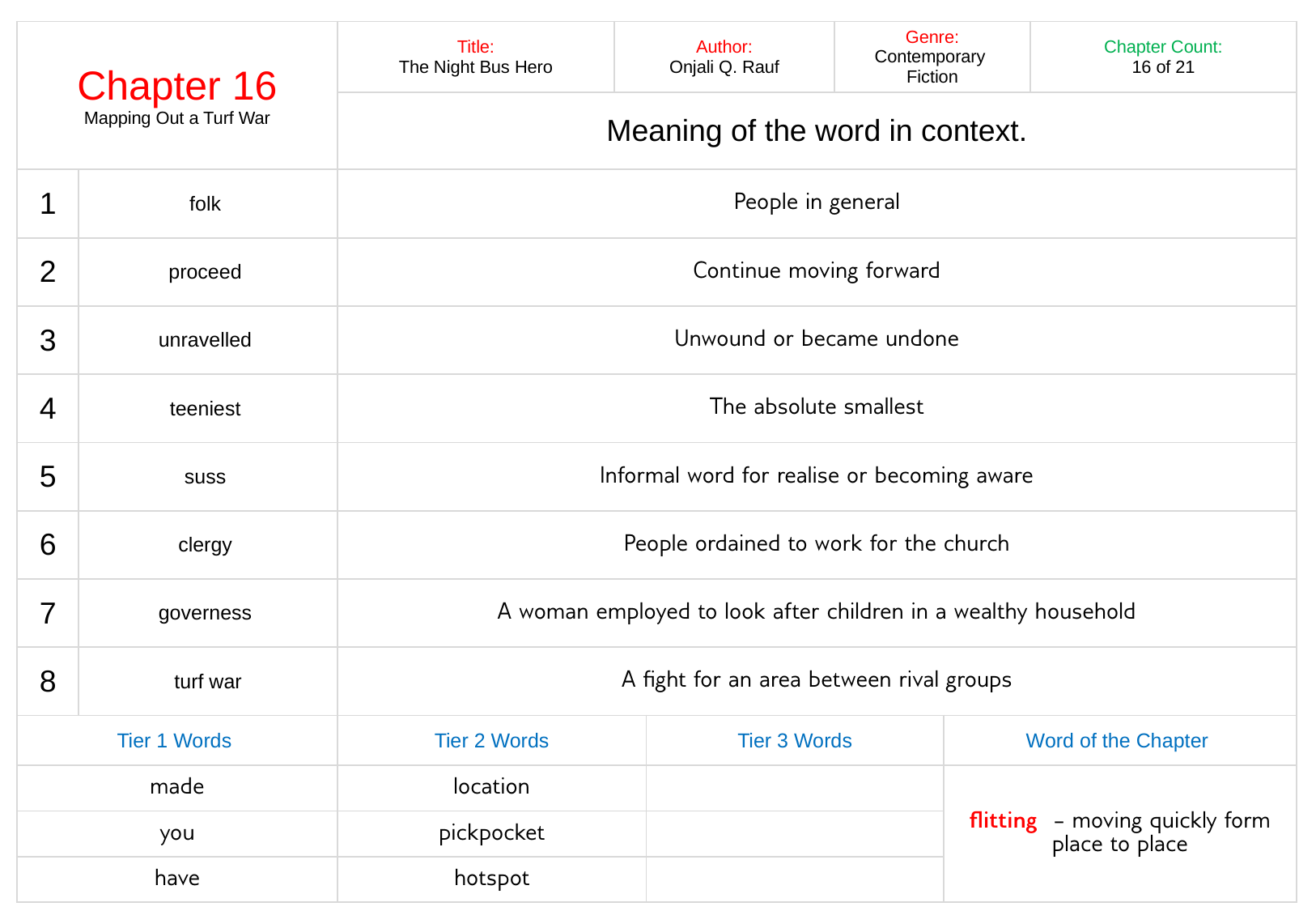

| Chapter 16 Mapping Out a Turf War |  | Title: The Night Bus Hero | Author: Onjali Q. Rauf |  | Genre: Contemporary Fiction | Chapter Word Count: 435 | Chapter Count: 16 of 21 |
| --- | --- | --- | --- | --- | --- | --- | --- |
|  |  | Meaning of the word in context. |  |  |  |  |  |
| 1 | folk | People in general |  |  |  |  |  |
| 2 | proceed | Continue moving forward |  |  |  |  |  |
| 3 | unravelled | Unwound or became undone |  |  |  |  |  |
| 4 | teeniest | The absolute smallest |  |  |  |  |  |
| 5 | suss | Informal word for realise or becoming aware |  |  |  |  |  |
| 6 | clergy | People ordained to work for the church |  |  |  |  |  |
| 7 | governess | A woman employed to look after children in a wealthy household |  |  |  |  |  |
| 8 | turf war | A fight for an area between rival groups |  |  |  |  |  |
| Tier 1 Words |  | Tier 2 Words |  | Tier 3 Words |  | Word of the Chapter |  |
| made |  | location |  |  |  | flitting – moving quickly form place to place |  |
| you |  | pickpocket |  |  |  |  |  |
| have |  | hotspot |  |  |  |  |  |